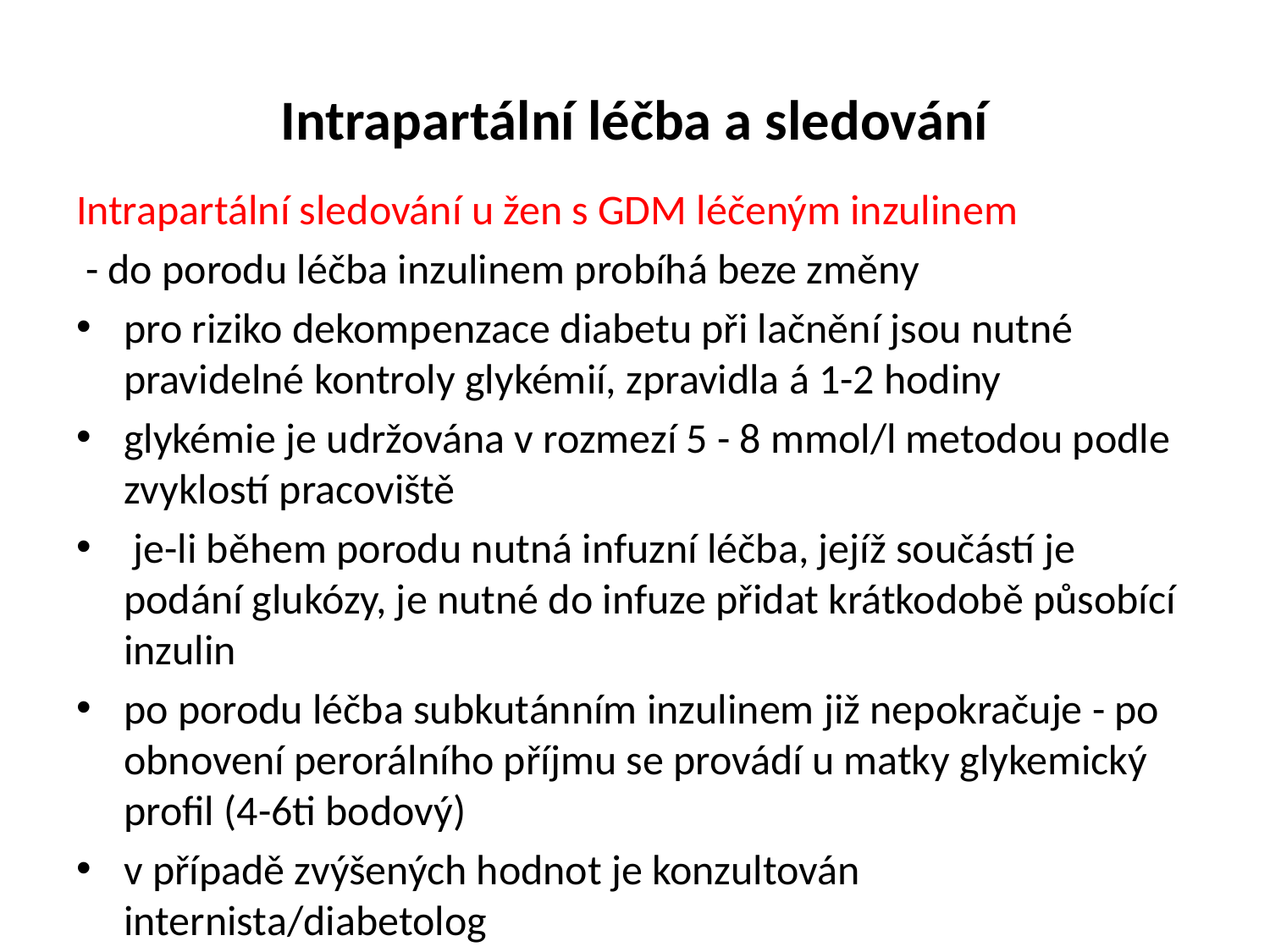

# Intrapartální léčba a sledování
Intrapartální sledování u žen s GDM léčeným inzulinem
 - do porodu léčba inzulinem probíhá beze změny
pro riziko dekompenzace diabetu při lačnění jsou nutné pravidelné kontroly glykémií, zpravidla á 1-2 hodiny
glykémie je udržována v rozmezí 5 - 8 mmol/l metodou podle zvyklostí pracoviště
 je-li během porodu nutná infuzní léčba, jejíž součástí je podání glukózy, je nutné do infuze přidat krátkodobě působící inzulin
po porodu léčba subkutánním inzulinem již nepokračuje - po obnovení perorálního příjmu se provádí u matky glykemický profil (4-6ti bodový)
v případě zvýšených hodnot je konzultován internista/diabetolog